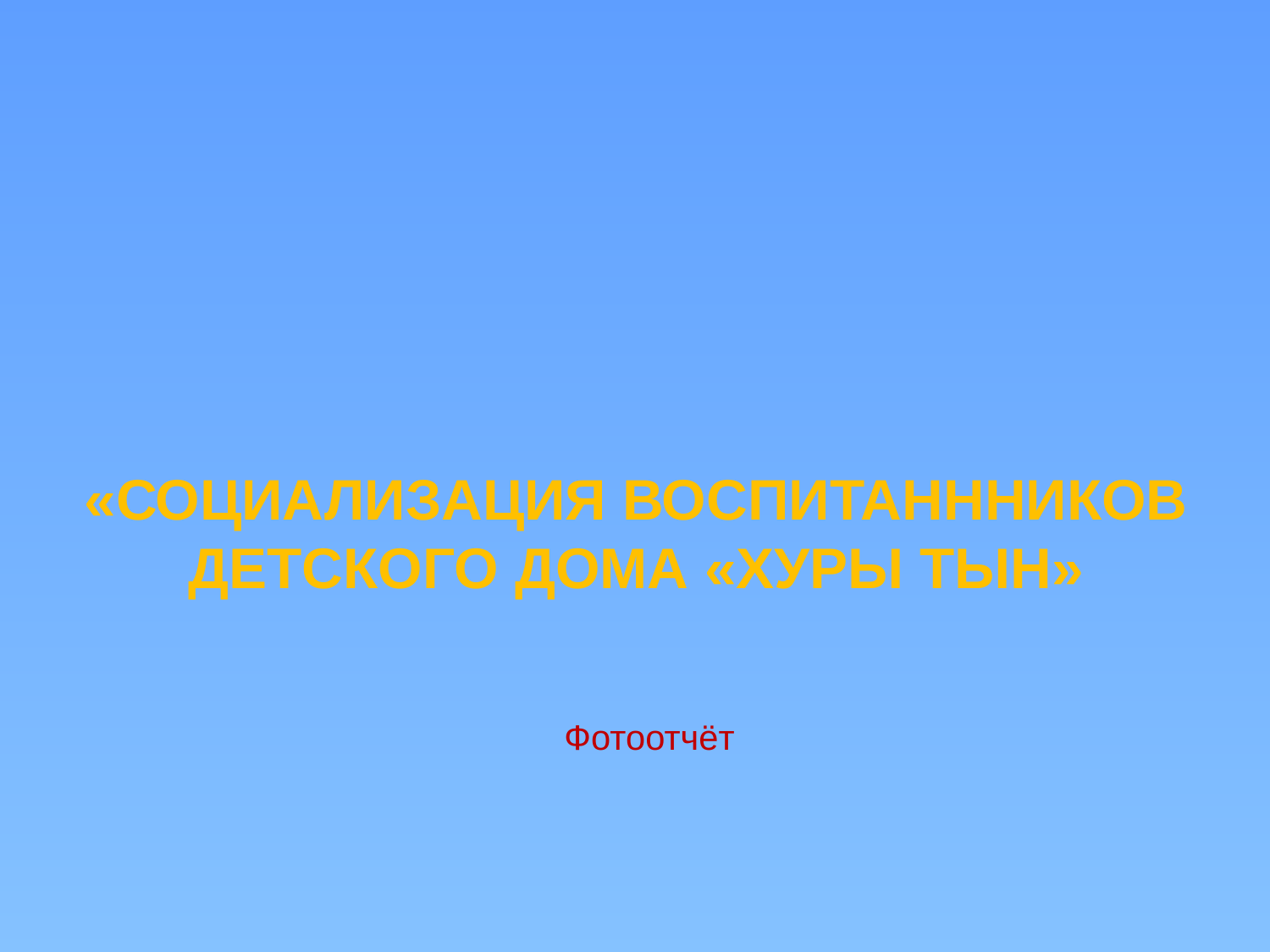

# «Социализация воспитаннников детского дома «Хуры тын»
Фотоотчёт